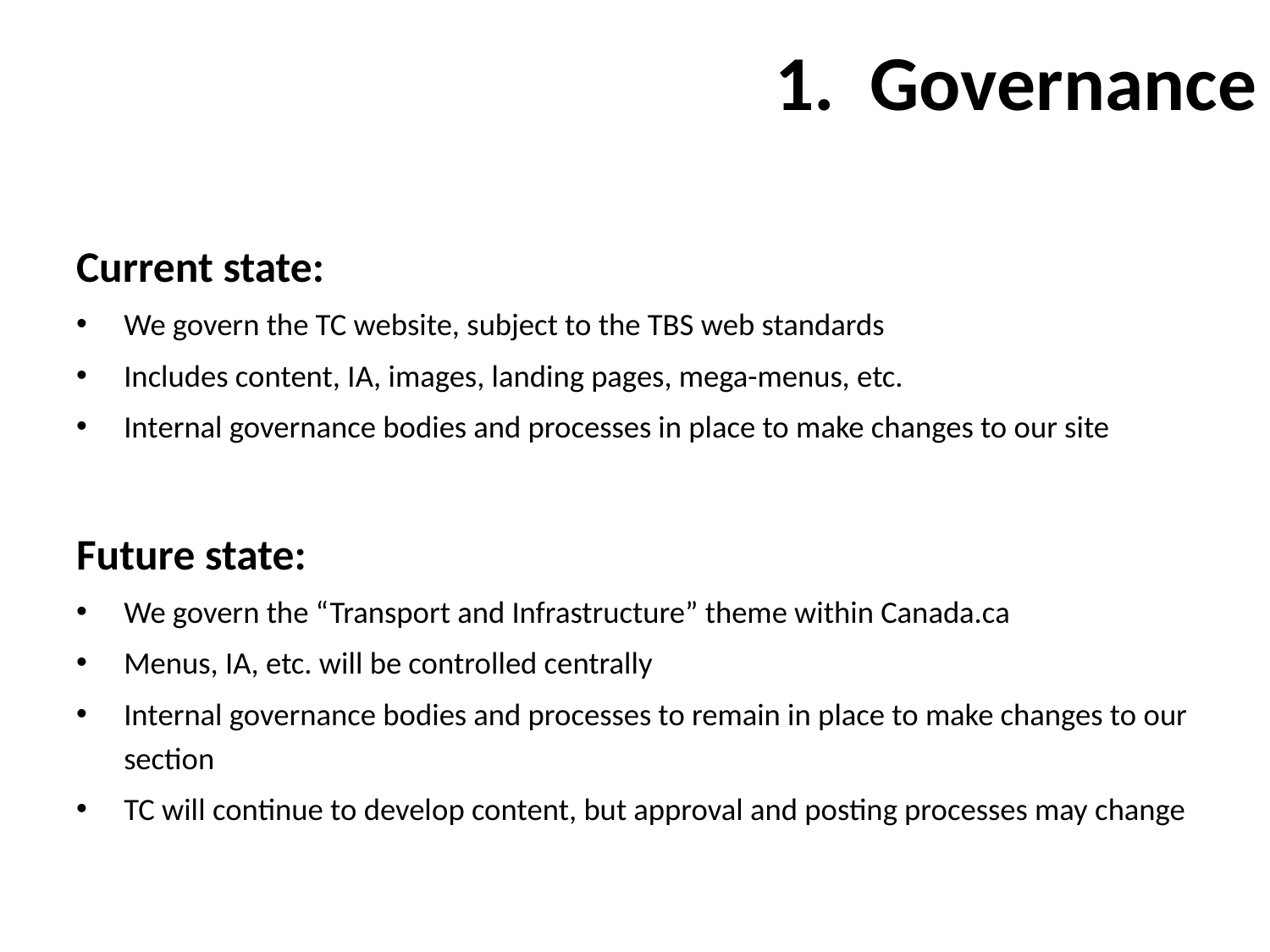

# 1.  Governance
Current state:
We govern the TC website, subject to the TBS web standards
Includes content, IA, images, landing pages, mega-menus, etc.
Internal governance bodies and processes in place to make changes to our site

Future state:
We govern the “Transport and Infrastructure” theme within Canada.ca
Menus, IA, etc. will be controlled centrally
Internal governance bodies and processes to remain in place to make changes to our section
TC will continue to develop content, but approval and posting processes may change